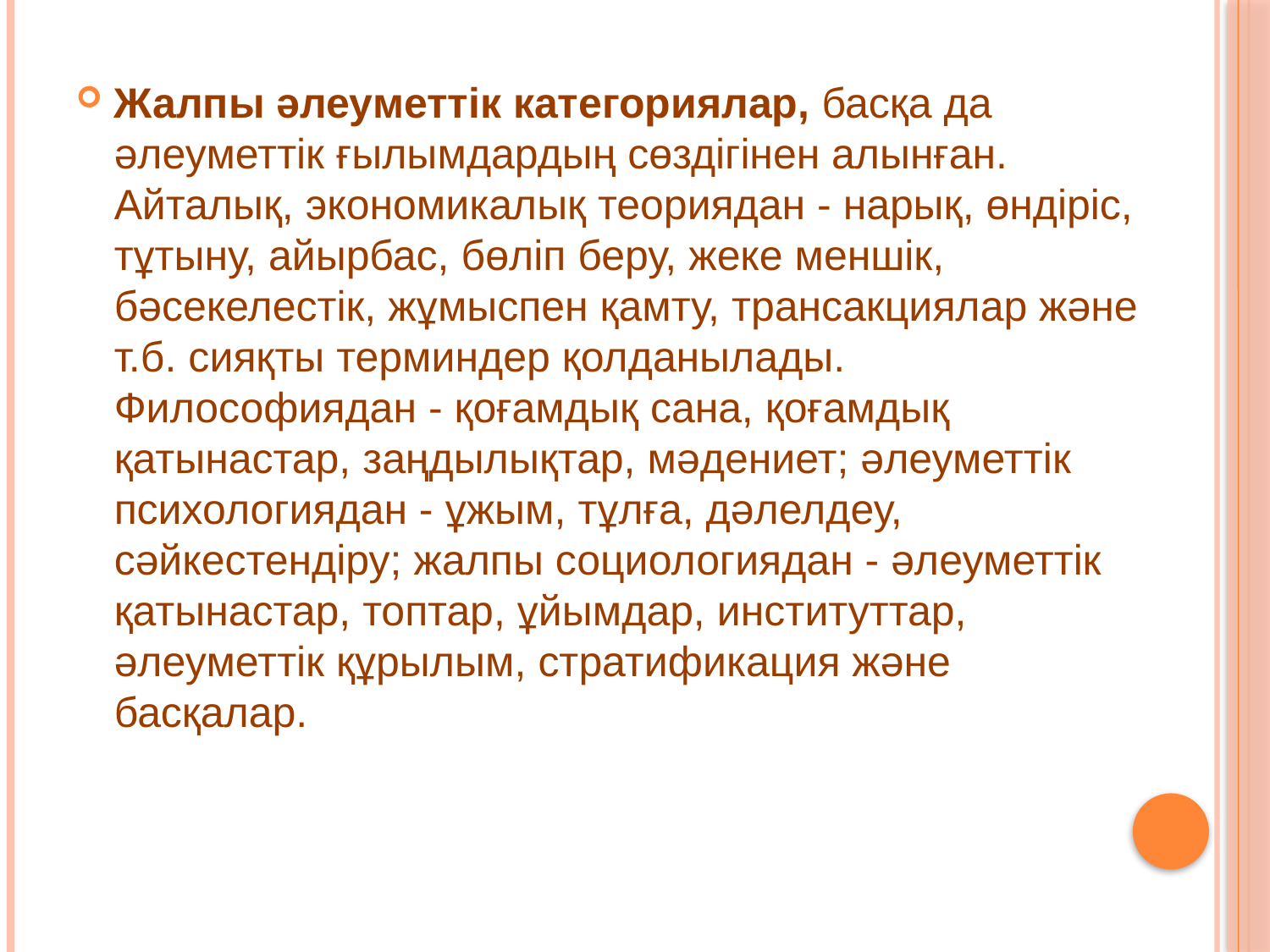

Жалпы әлеуметтік категориялар, басқа да әлеуметтік ғылымдардың сөздігінен алынған. Айталық, экономикалық теориядан - нарық, өндіріс, тұтыну, айырбас, бөліп беру, жеке меншік, бәсекелестік, жұмыспен қамту, трансакциялар және т.б. сияқты терминдер қолданылады. Философиядан - қоғамдық сана, қоғамдық қатынастар, заңдылықтар, мәдениет; әлеуметтік психологиядан - ұжым, тұлға, дәлелдеу, сәйкестендіру; жалпы социологиядан - әлеуметтік қатынастар, топтар, ұйымдар, институттар, әлеуметтік құрылым, стратификация және басқалар.